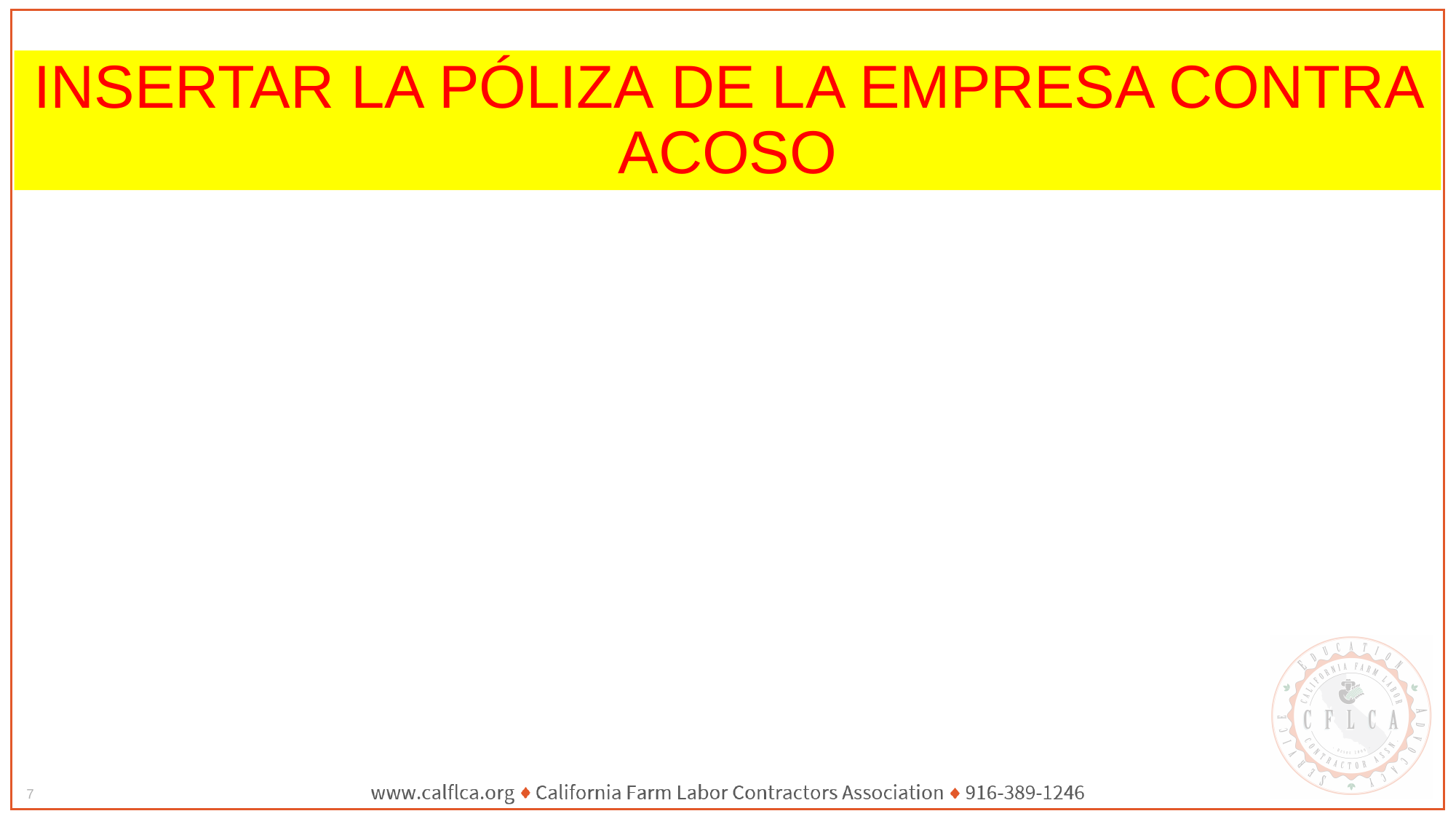

INSERTAR LA PÓLIZA DE LA EMPRESA CONTRA ACOSO
7